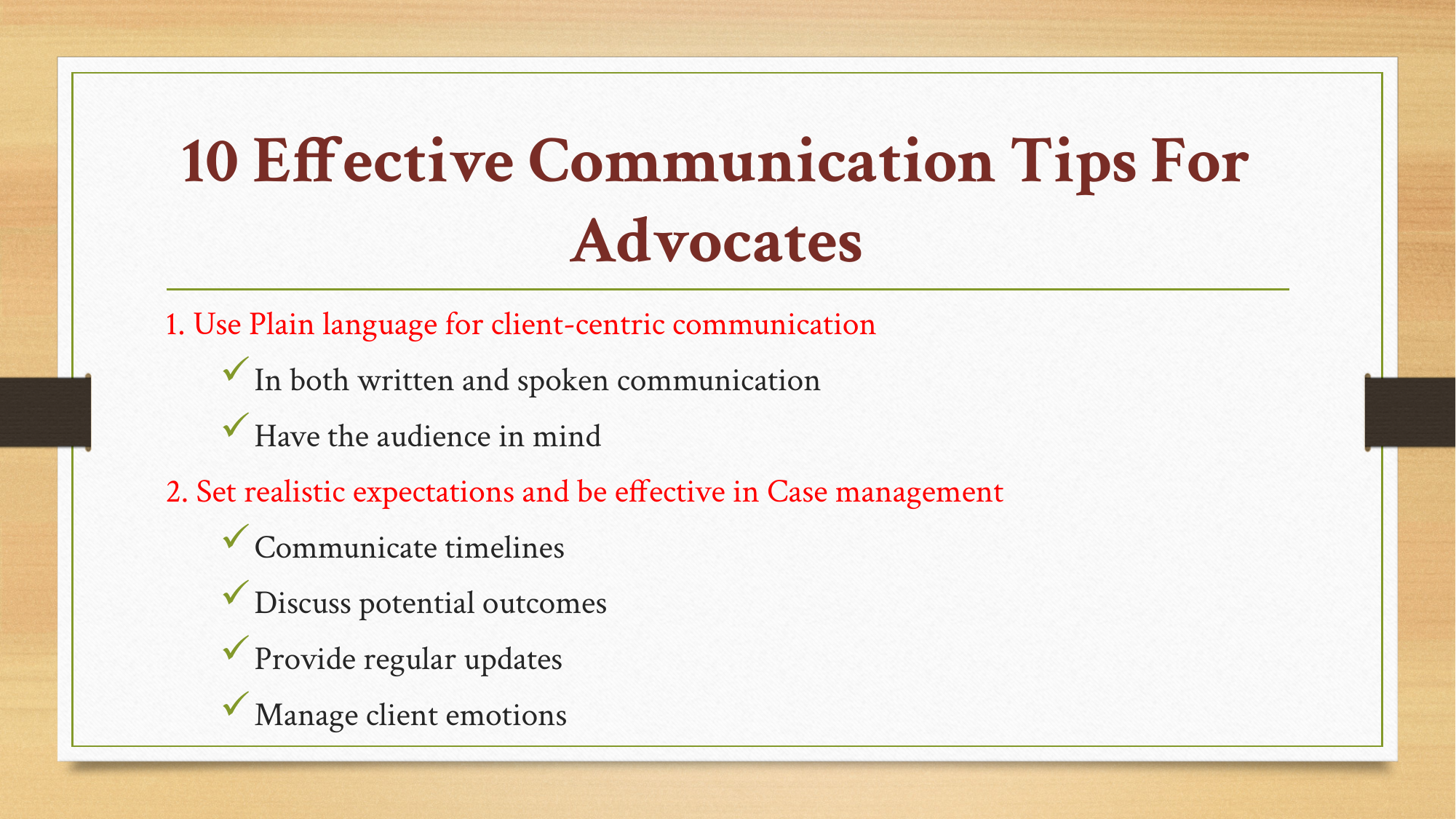

# 10 Effective Communication Tips For Advocates
1. Use Plain language for client-centric communication
In both written and spoken communication
Have the audience in mind
2. Set realistic expectations and be effective in Case management
Communicate timelines
Discuss potential outcomes
Provide regular updates
Manage client emotions